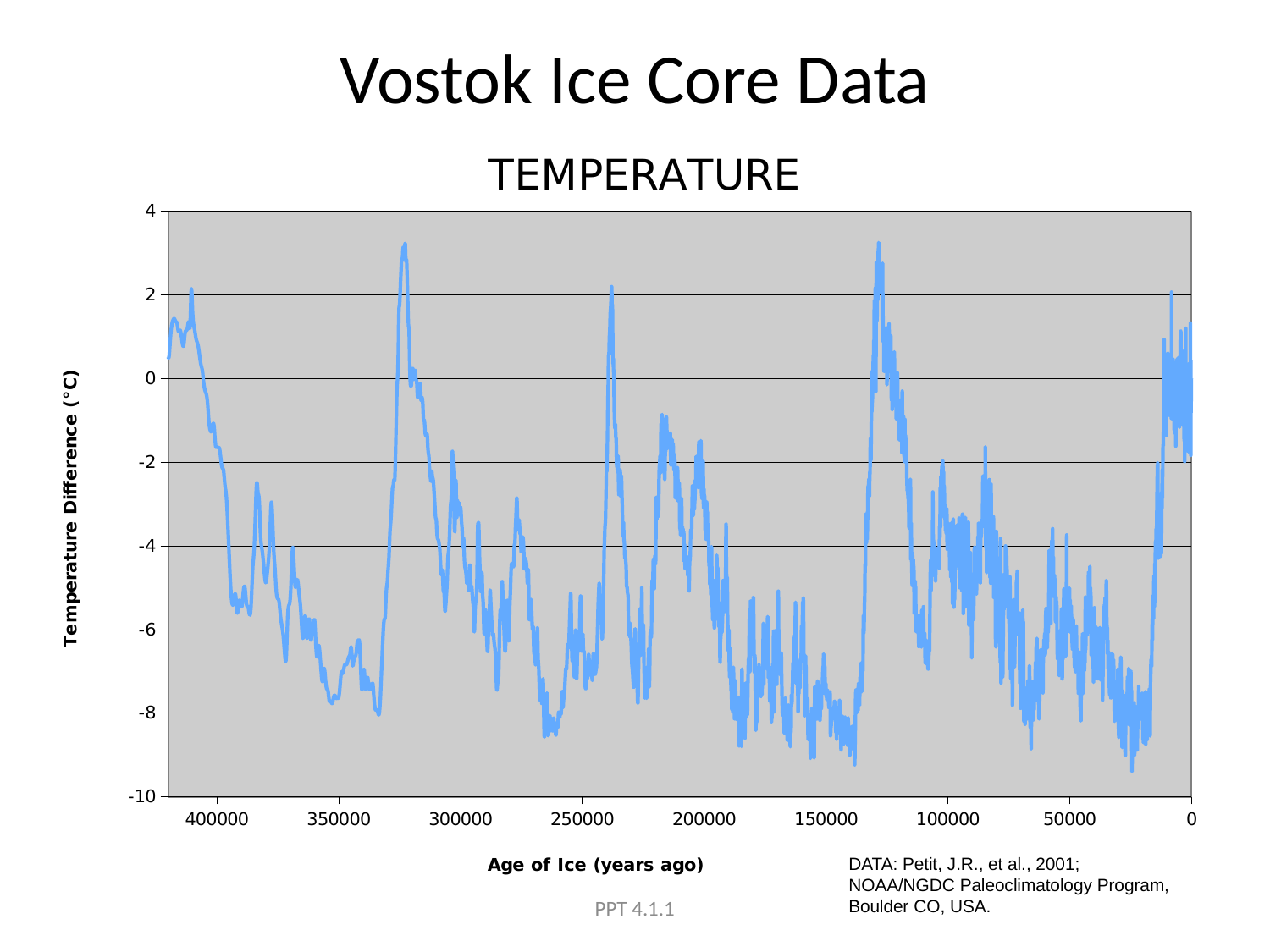

# Vostok Ice Core Data

### Chart: TEMPERATURE

| Category | Temperature Difference |
|---|---|
DATA: Petit, J.R., et al., 2001;
NOAA/NGDC Paleoclimatology Program, Boulder CO, USA.
PPT 4.1.1